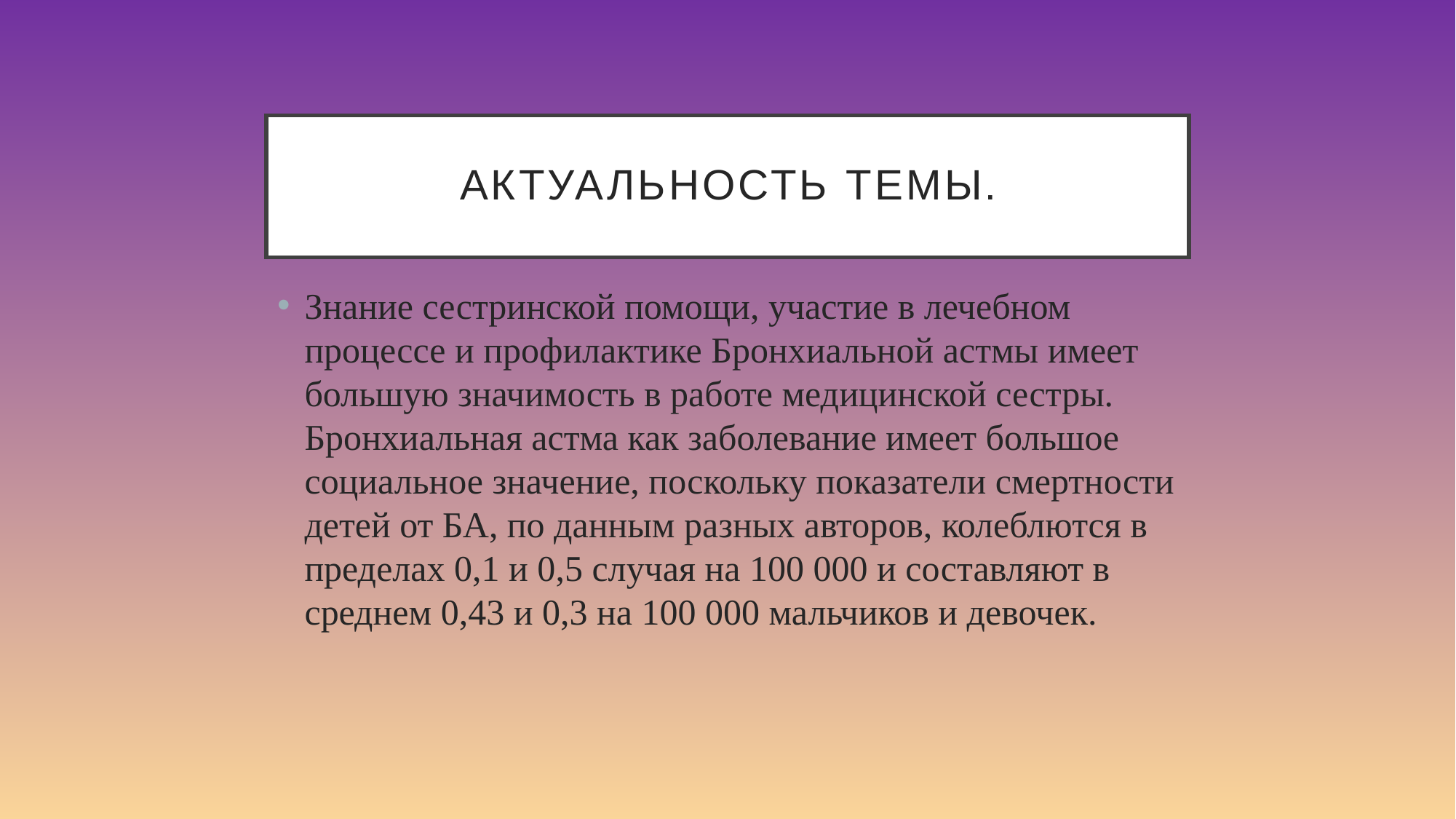

# Актуальность темы.
Знание сестринской помощи, участие в лечебном процессе и профилактике Бронхиальной астмы имеет большую значимость в работе медицинской сестры. Бронхиальная астма как заболевание имеет большое социальное значение, поскольку показатели смертности детей от БА, по данным разных авторов, колеблются в пределах 0,1 и 0,5 случая на 100 000 и составляют в среднем 0,43 и 0,3 на 100 000 мальчиков и девочек.